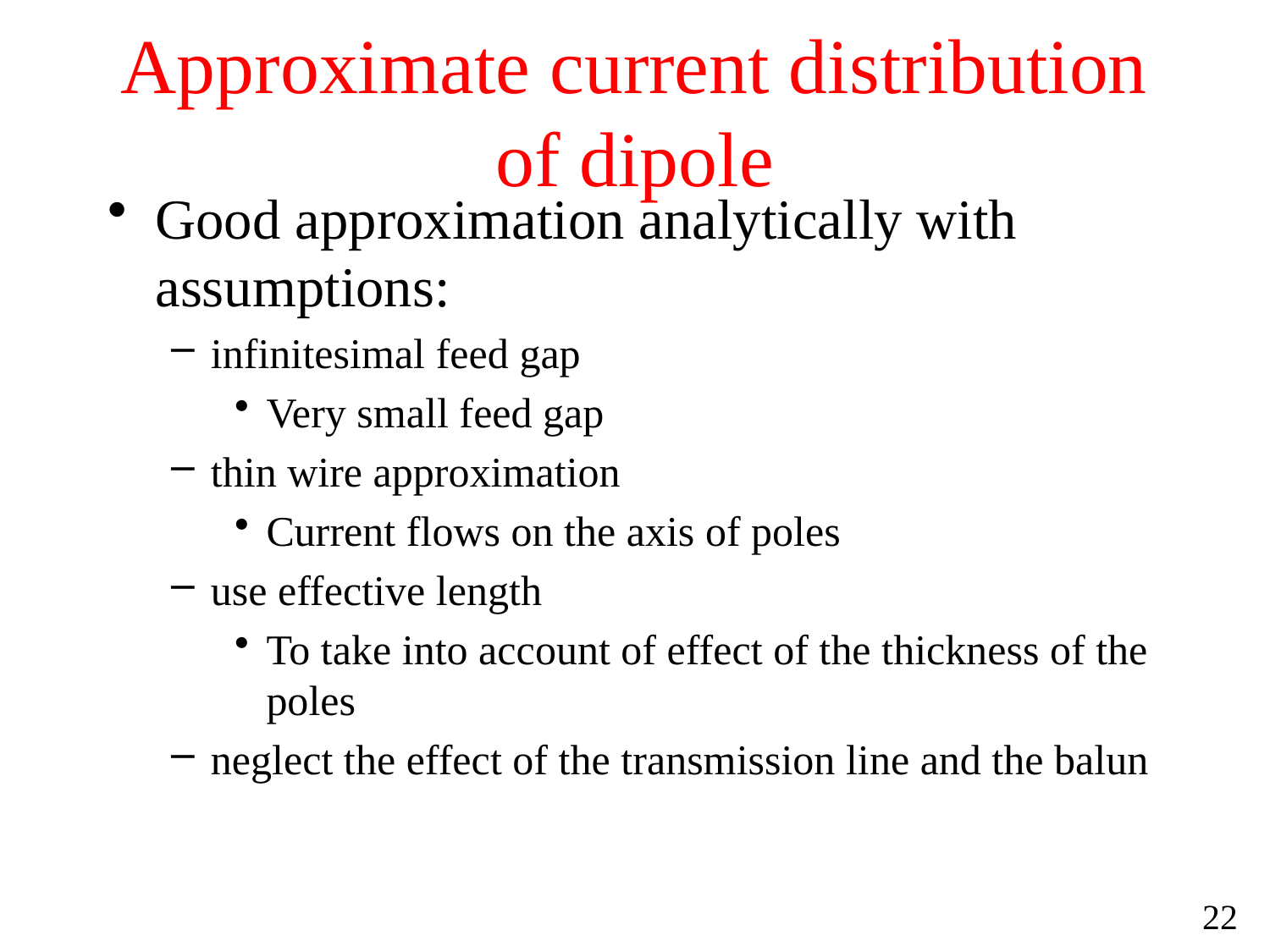

# Approximate current distribution of dipole
Good approximation analytically with assumptions:
infinitesimal feed gap
Very small feed gap
thin wire approximation
Current flows on the axis of poles
use effective length
To take into account of effect of the thickness of the poles
neglect the effect of the transmission line and the balun